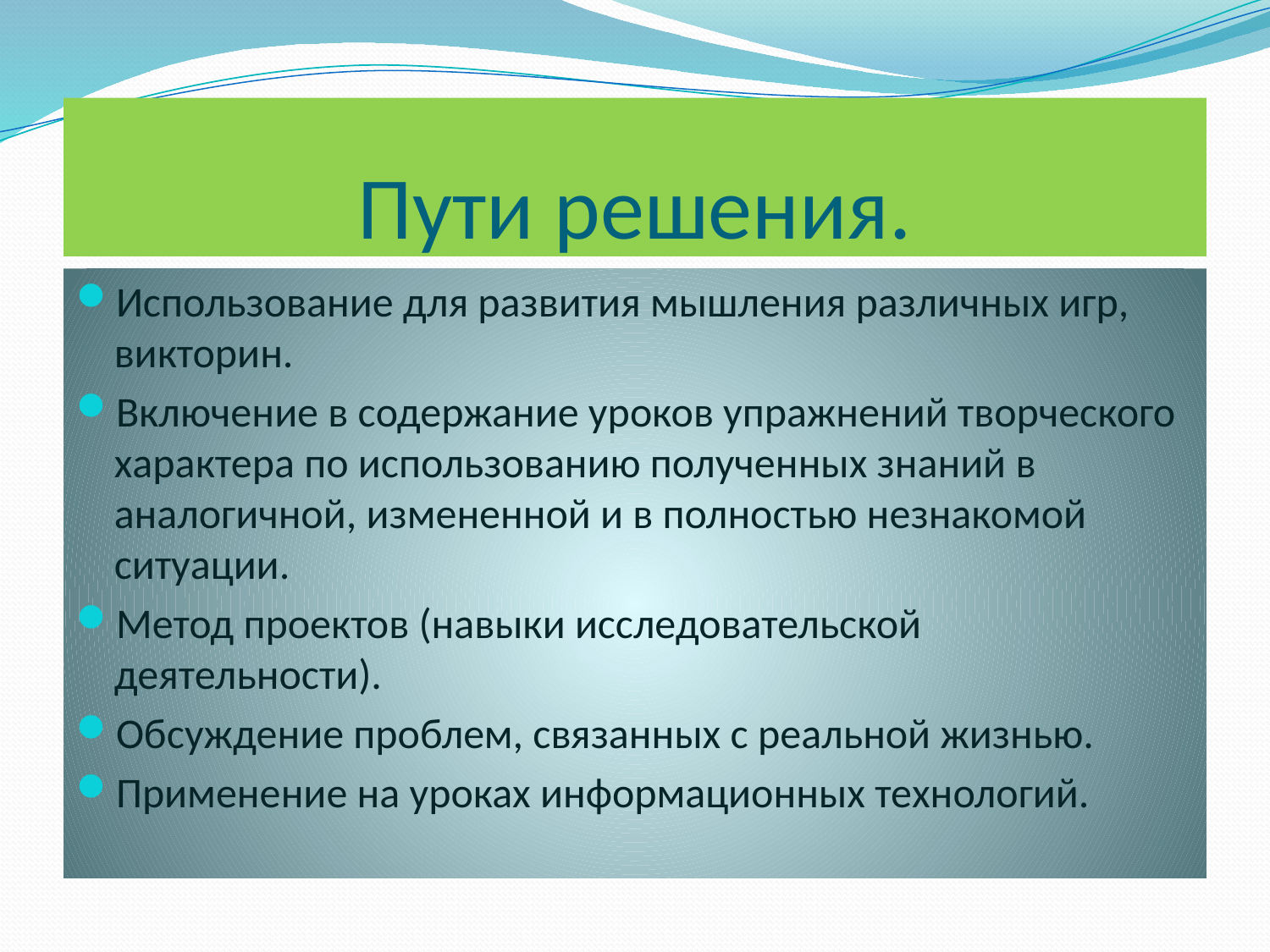

# Пути решения.
Использование для развития мышления различных игр, викторин.
Включение в содержание уроков упражнений творческого характера по использованию полученных знаний в аналогичной, измененной и в полностью незнакомой ситуации.
Метод проектов (навыки исследовательской деятельности).
Обсуждение проблем, связанных с реальной жизнью.
Применение на уроках информационных технологий.